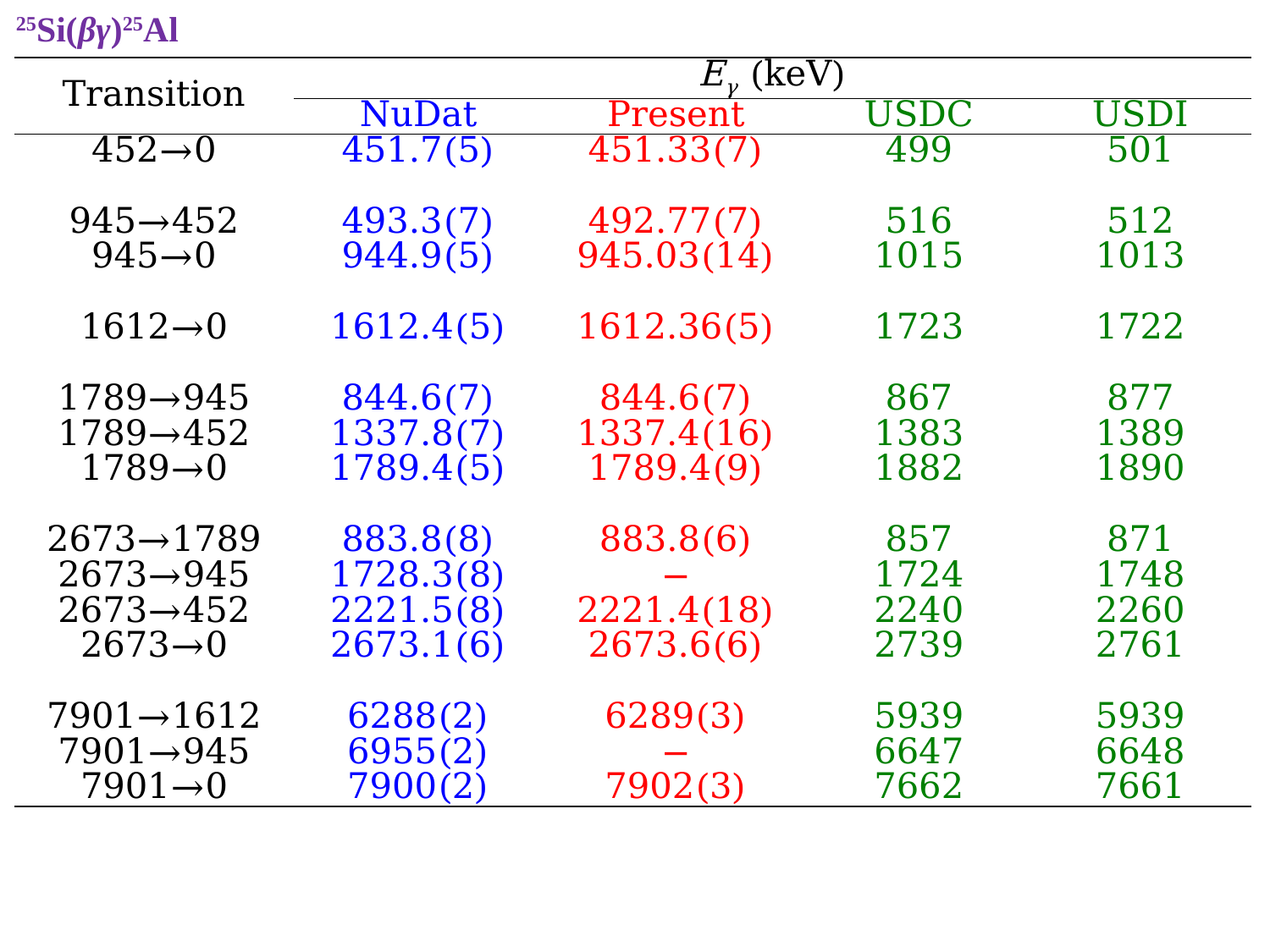

25Si(βγ)25Al
| Transition | Eγ (keV) |  |  |  |
| --- | --- | --- | --- | --- |
|  | NuDat | Present | USDC | USDI |
| 452→0 | 451.7(5) | 451.33(7) | 499 | 501 |
|  |  |  |  |  |
| 945→452 | 493.3(7) | 492.77(7) | 516 | 512 |
| 945→0 | 944.9(5) | 945.03(14) | 1015 | 1013 |
|  |  |  |  |  |
| 1612→0 | 1612.4(5) | 1612.36(5) | 1723 | 1722 |
|  |  |  |  |  |
| 1789→945 | 844.6(7) | 844.6(7) | 867 | 877 |
| 1789→452 | 1337.8(7) | 1337.4(16) | 1383 | 1389 |
| 1789→0 | 1789.4(5) | 1789.4(9) | 1882 | 1890 |
|  |  |  |  |  |
| 2673→1789 | 883.8(8) | 883.8(6) | 857 | 871 |
| 2673→945 | 1728.3(8) | − | 1724 | 1748 |
| 2673→452 | 2221.5(8) | 2221.4(18) | 2240 | 2260 |
| 2673→0 | 2673.1(6) | 2673.6(6) | 2739 | 2761 |
|  |  |  |  |  |
| 7901→1612 | 6288(2) | 6289(3) | 5939 | 5939 |
| 7901→945 | 6955(2) | − | 6647 | 6648 |
| 7901→0 | 7900(2) | 7902(3) | 7662 | 7661 |